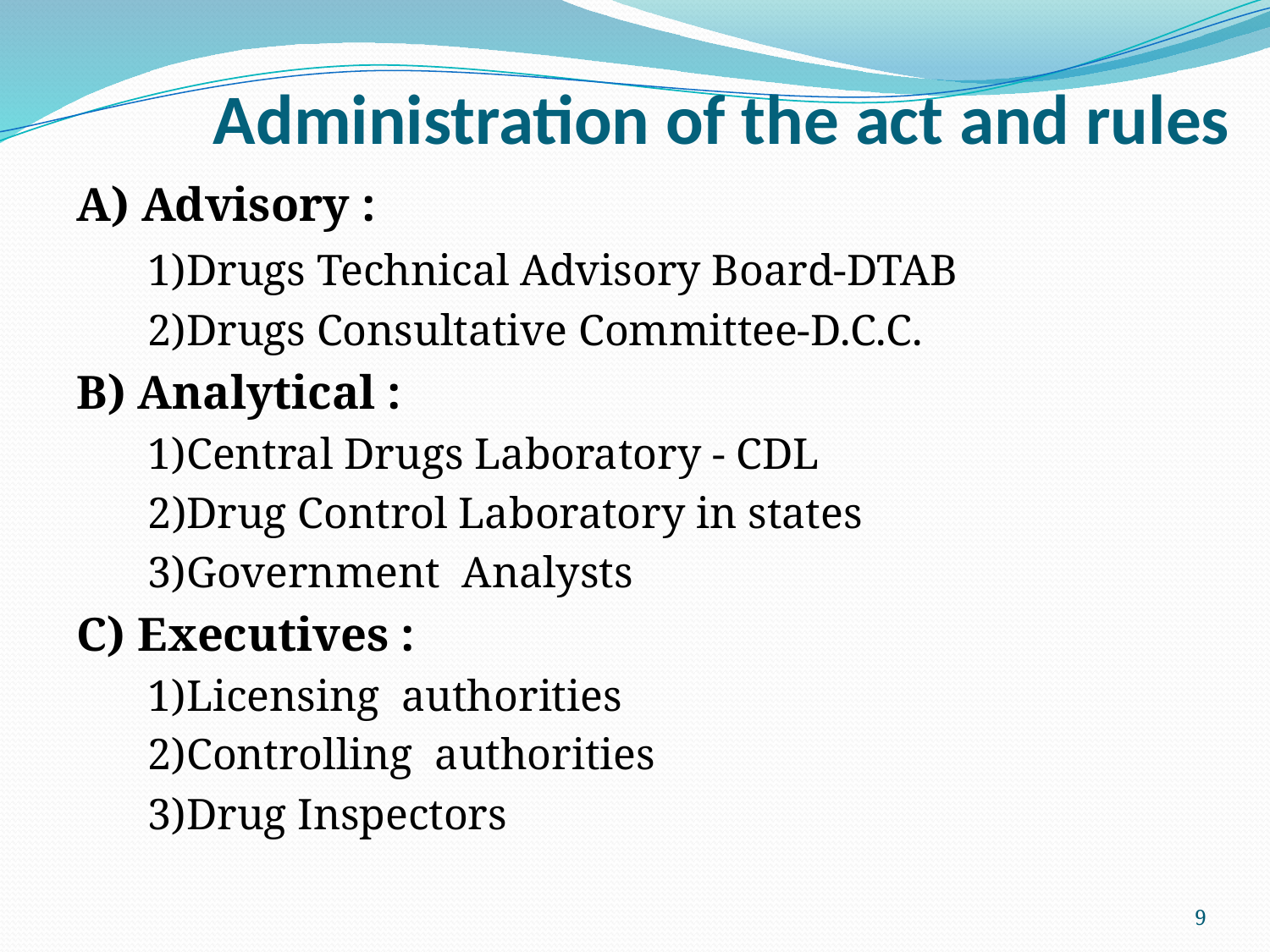

# Administration of the act and rules
A) Advisory :
	1)Drugs Technical Advisory Board-DTAB
	2)Drugs Consultative Committee-D.C.C.
B) Analytical :
	1)Central Drugs Laboratory - CDL
	2)Drug Control Laboratory in states
	3)Government  Analysts
C) Executives :
	1)Licensing  authorities
	2)Controlling  authorities
	3)Drug Inspectors
9